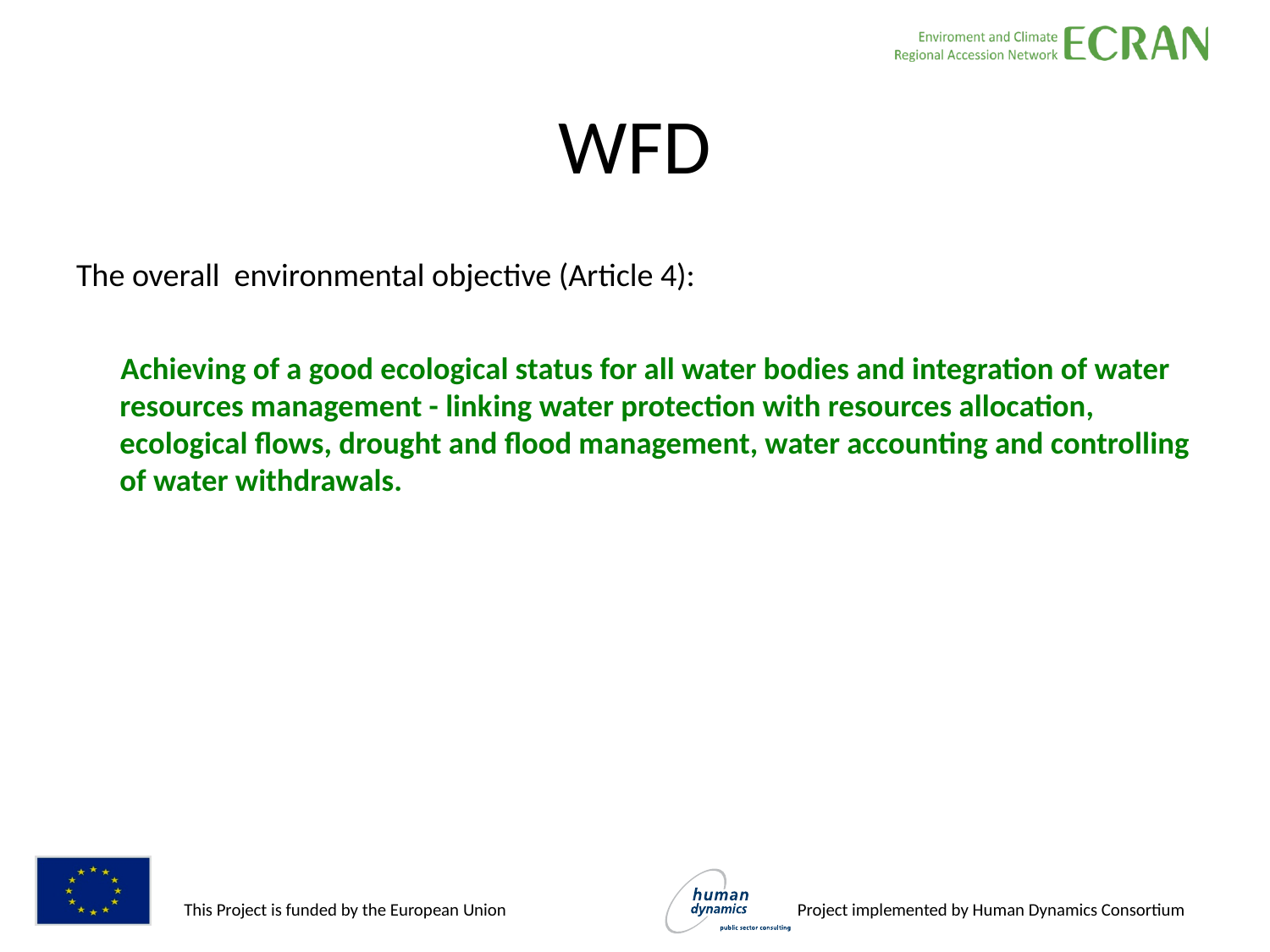

# WFD
The overall  environmental objective (Article 4):

Achieving of a good ecological status for all water bodies and integration of water resources management - linking water protection with resources allocation, ecological flows, drought and flood management, water accounting and controlling of water withdrawals.